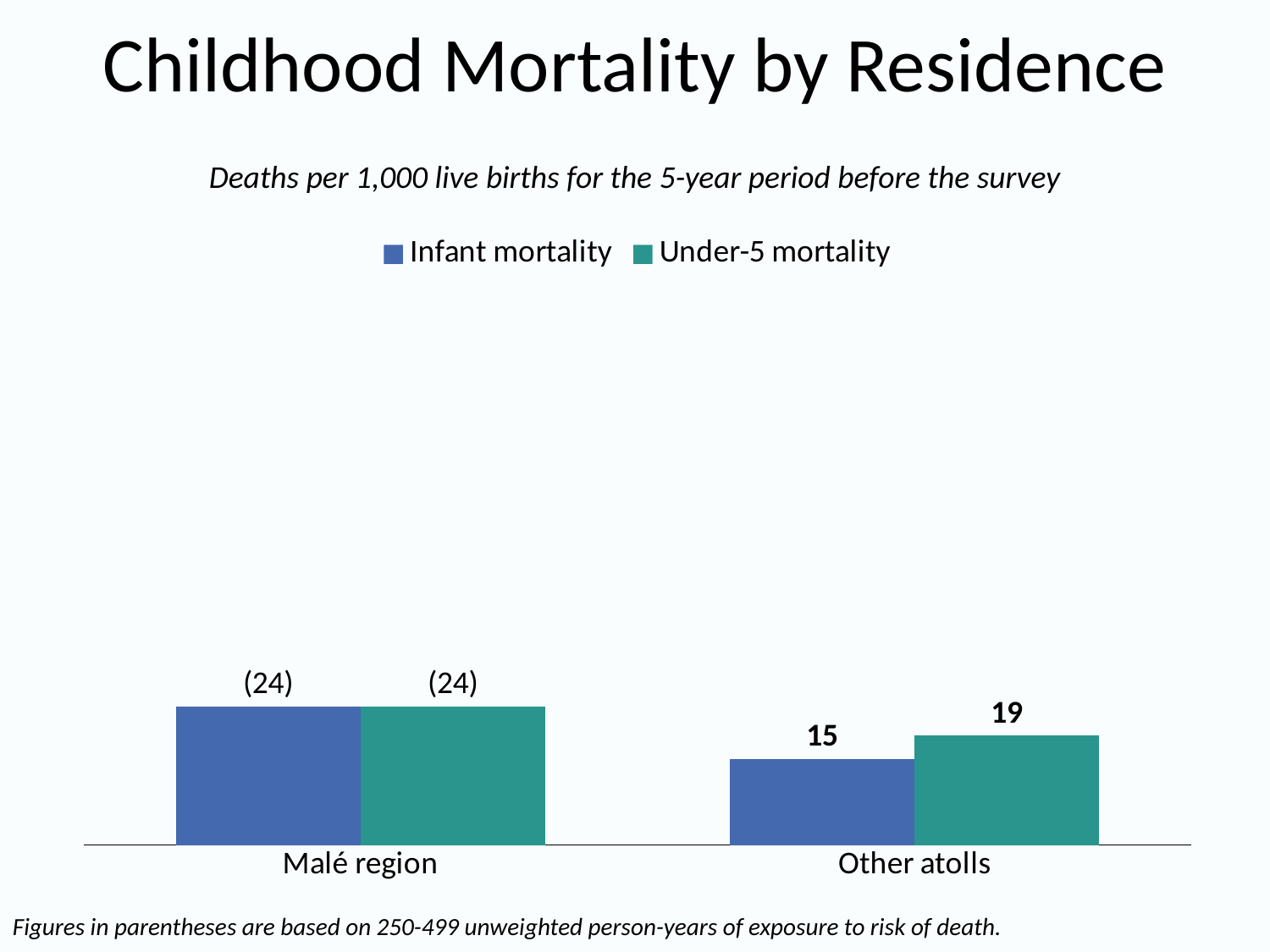

# Childhood Mortality by Residence
Deaths per 1,000 live births for the 5-year period before the survey

### Chart

| Category | Infant mortality | Under-5 mortality |
|---|---|---|
| Malé region | 24.0 | 24.0 |
| Other atolls | 15.0 | 19.0 |
Figures in parentheses are based on 250-499 unweighted person-years of exposure to risk of death.